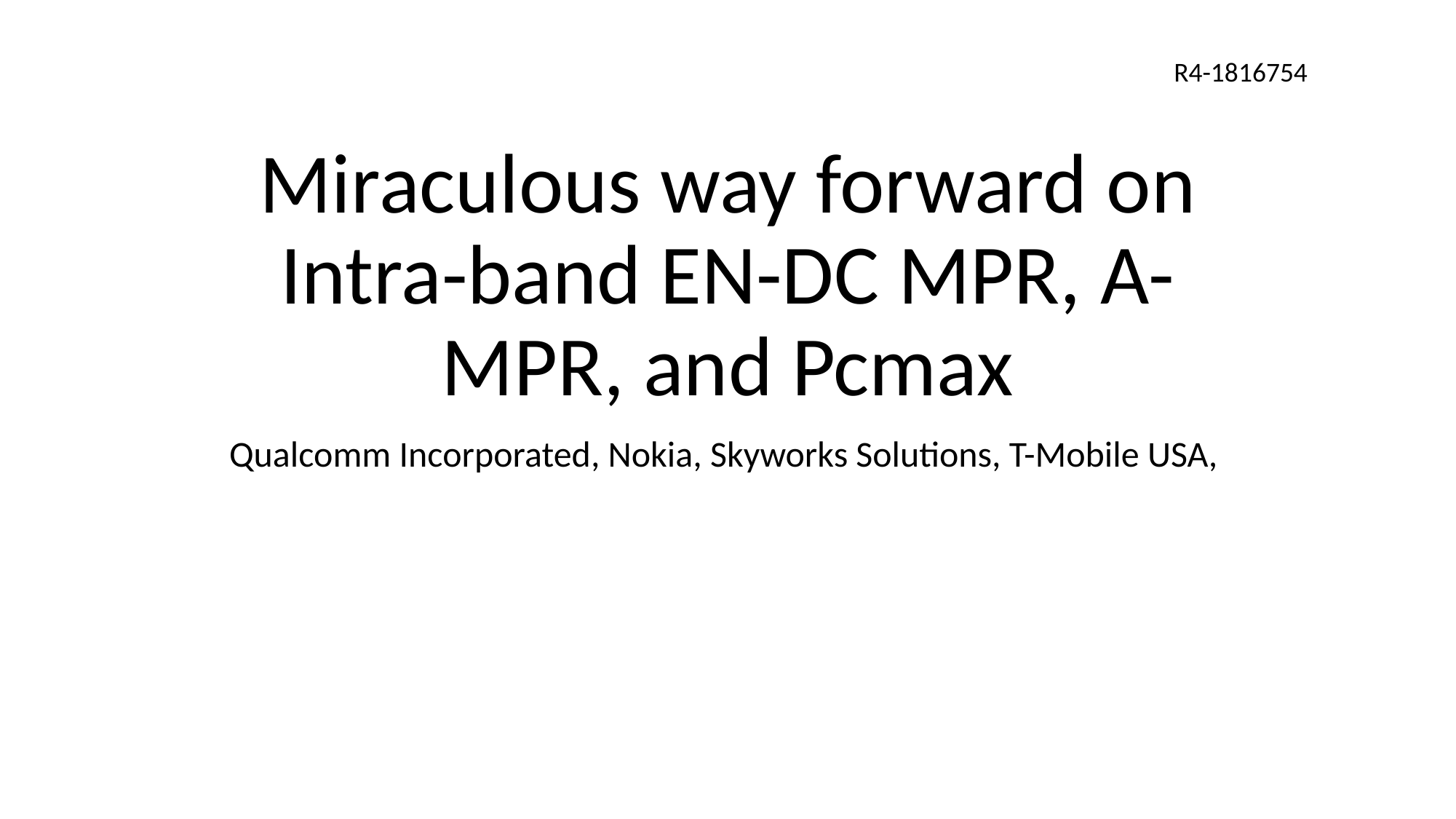

R4-1816754
# Miraculous way forward on Intra-band EN-DC MPR, A-MPR, and Pcmax
Qualcomm Incorporated, Nokia, Skyworks Solutions, T-Mobile USA,